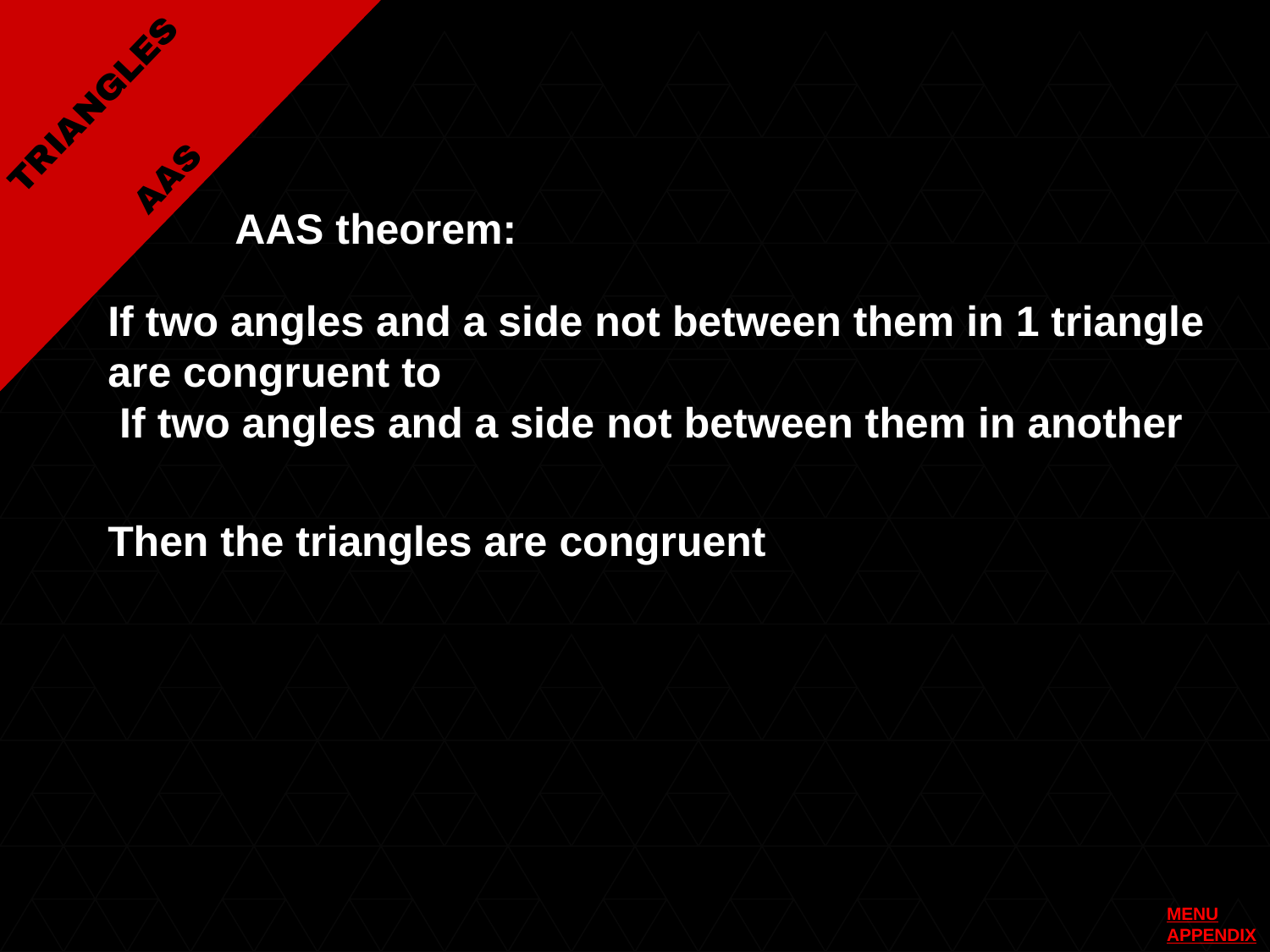

TRIANGLES
AAS
AAS theorem:
If two angles and a side not between them in 1 triangle
are congruent to
 If two angles and a side not between them in another
Then the triangles are congruent
MENU
APPENDIX